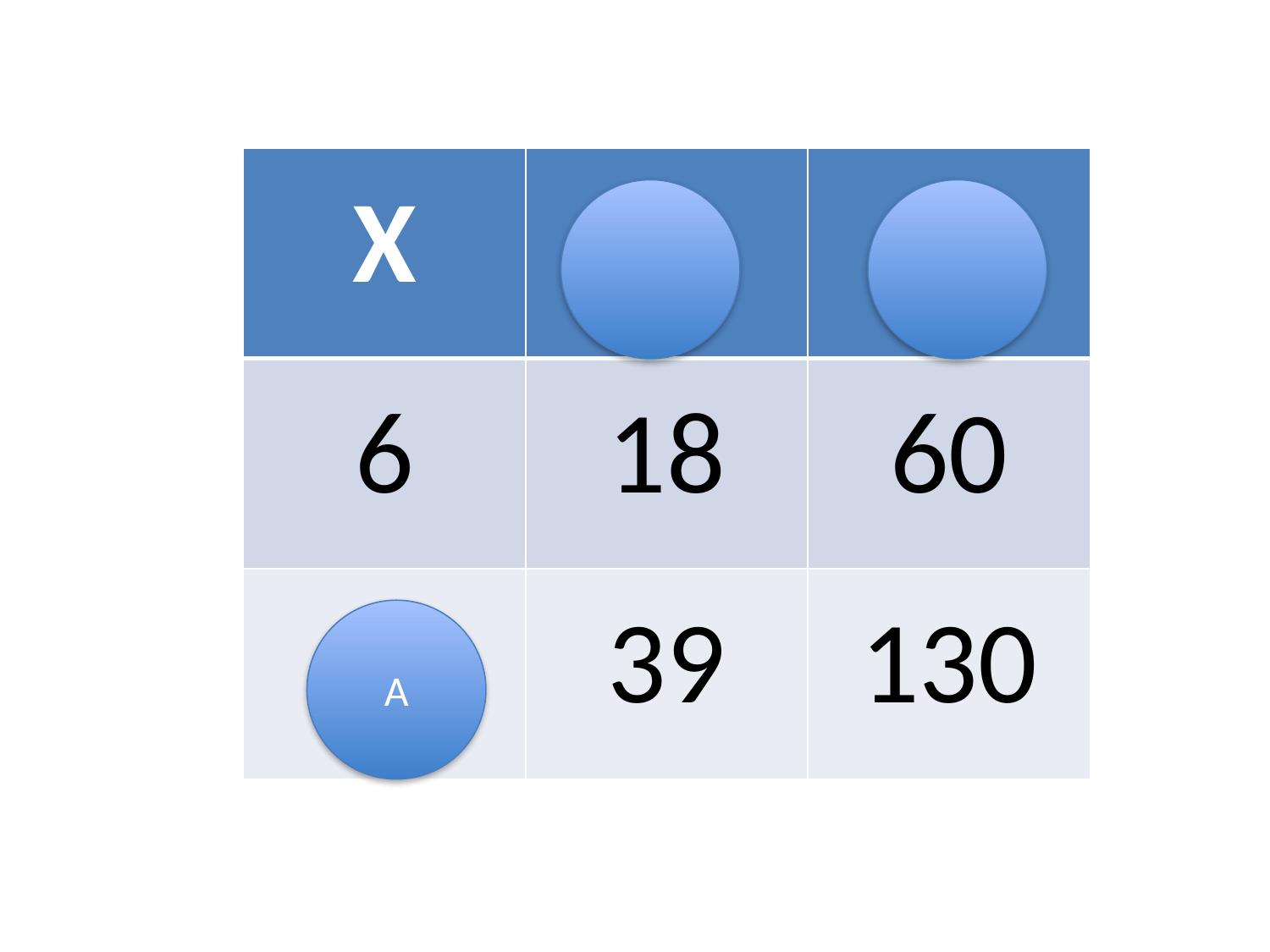

| X | 3 | 10 |
| --- | --- | --- |
| 6 | 18 | 60 |
| 13 | 39 | 130 |

A